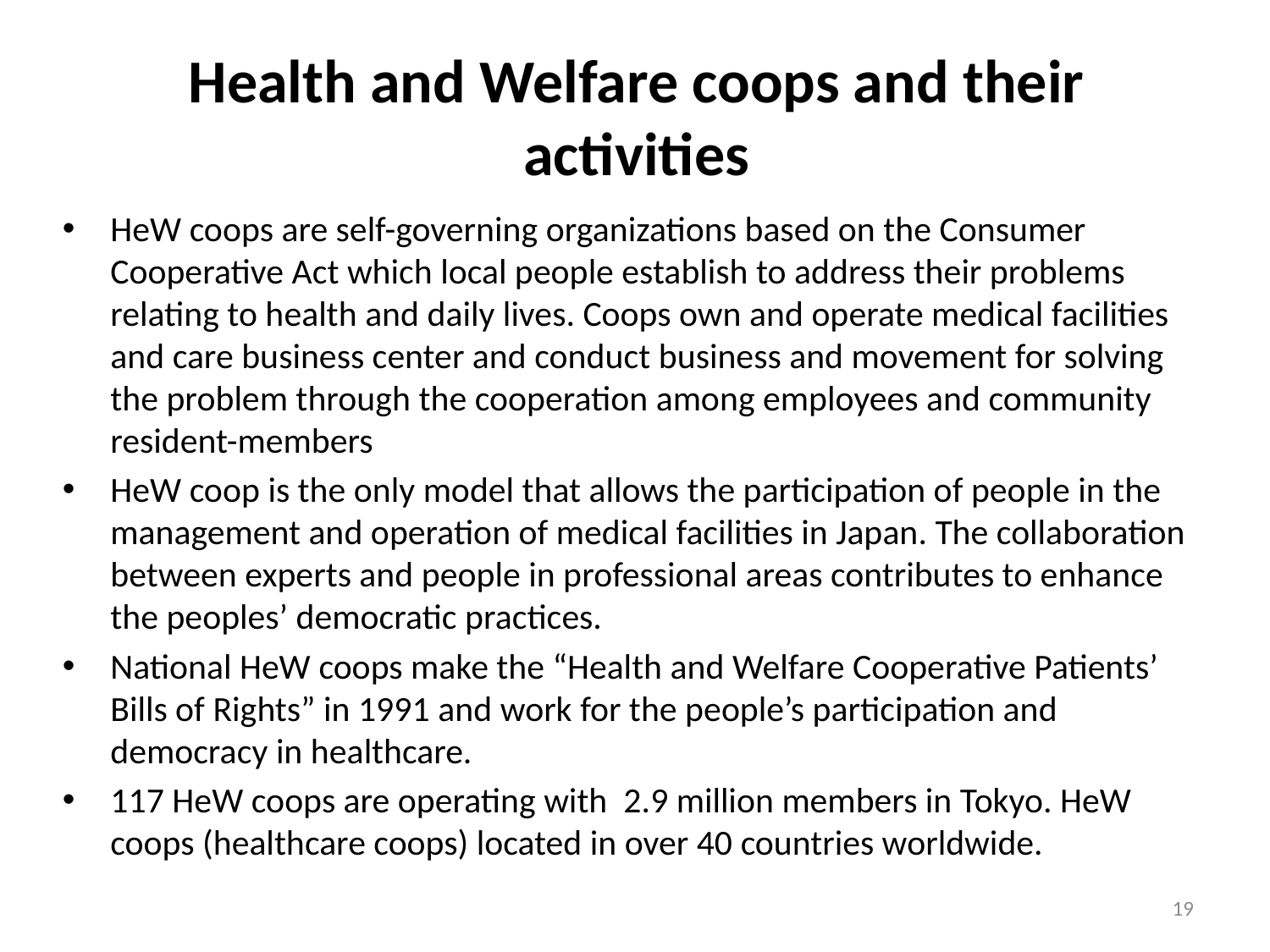

# Health and Welfare coops and their activities
HeW coops are self-governing organizations based on the Consumer Cooperative Act which local people establish to address their problems relating to health and daily lives. Coops own and operate medical facilities and care business center and conduct business and movement for solving the problem through the cooperation among employees and community resident-members
HeW coop is the only model that allows the participation of people in the management and operation of medical facilities in Japan. The collaboration between experts and people in professional areas contributes to enhance the peoples’ democratic practices.
National HeW coops make the “Health and Welfare Cooperative Patients’ Bills of Rights” in 1991 and work for the people’s participation and democracy in healthcare.
117 HeW coops are operating with  2.9 million members in Tokyo. HeW coops (healthcare coops) located in over 40 countries worldwide.
19